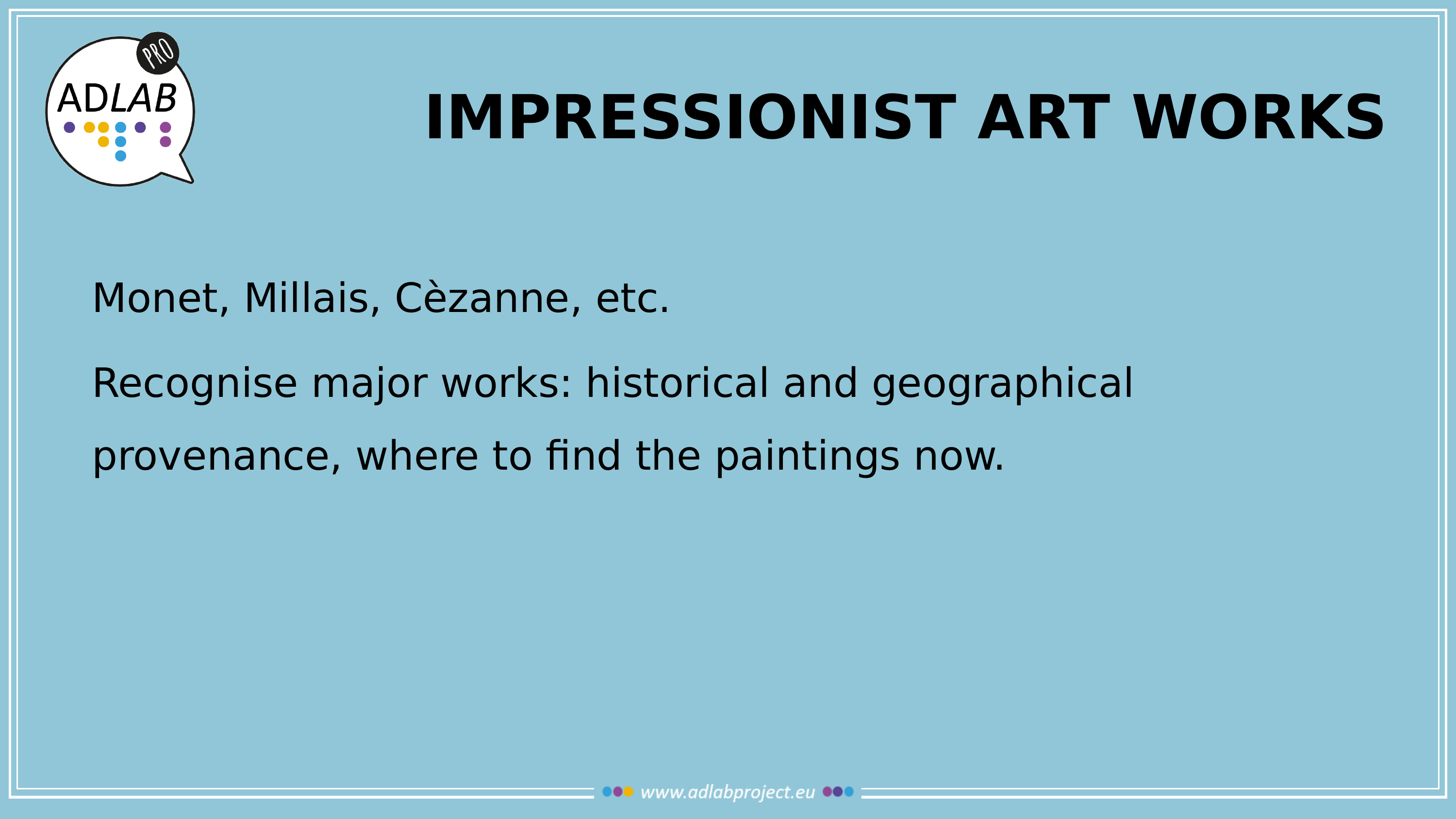

# impressionist art works
Monet, Millais, Cèzanne, etc.
Recognise major works: historical and geographical provenance, where to find the paintings now.